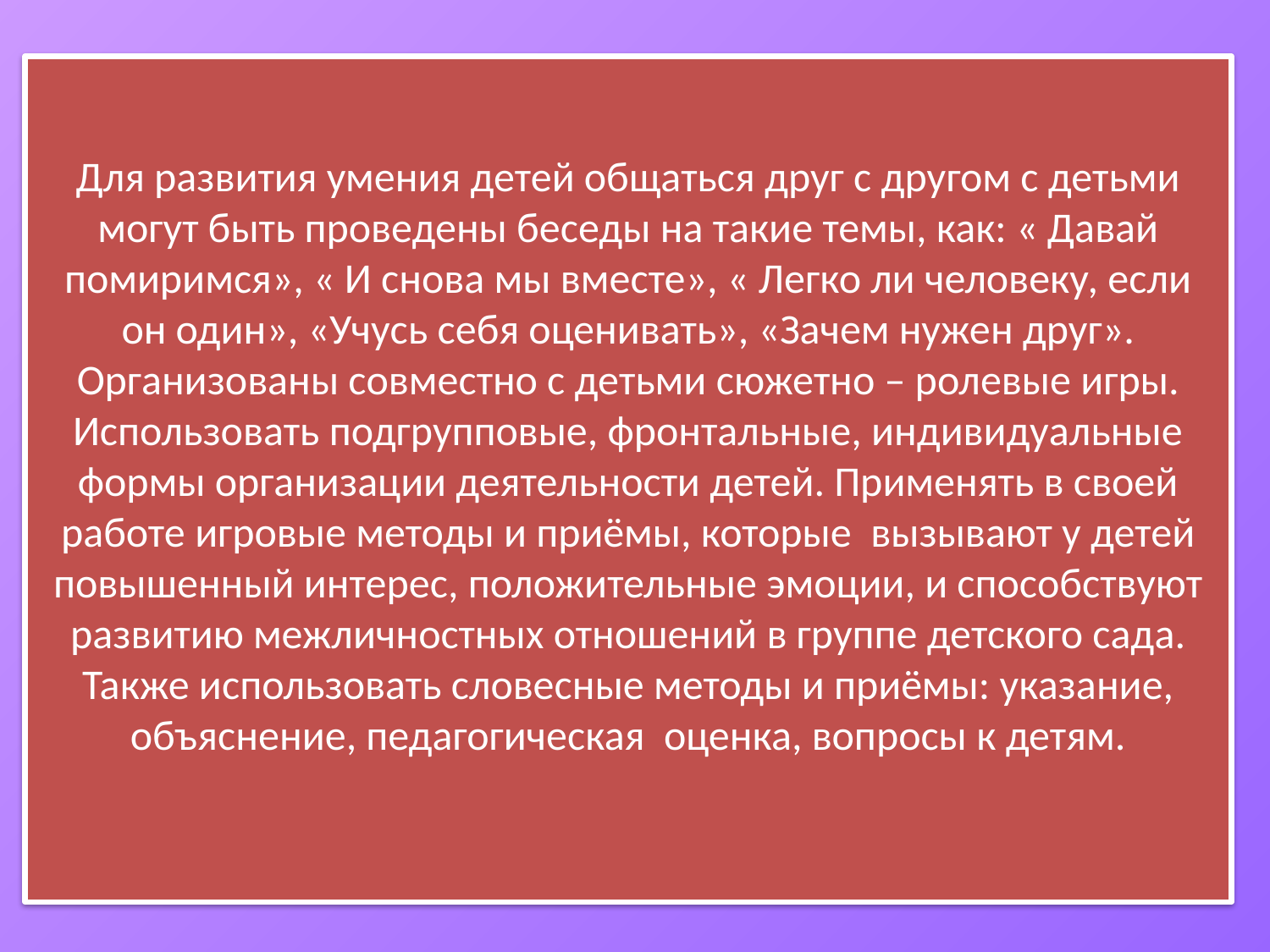

# Для развития умения детей общаться друг с другом с детьми могут быть проведены беседы на такие темы, как: « Давай помиримся», « И снова мы вместе», « Легко ли человеку, если он один», «Учусь себя оценивать», «Зачем нужен друг». Организованы совместно с детьми сюжетно – ролевые игры. Использовать подгрупповые, фронтальные, индивидуальные формы организации деятельности детей. Применять в своей работе игровые методы и приёмы, которые  вызывают у детей повышенный интерес, положительные эмоции, и способствуют развитию межличностных отношений в группе детского сада. Также использовать словесные методы и приёмы: указание, объяснение, педагогическая  оценка, вопросы к детям.